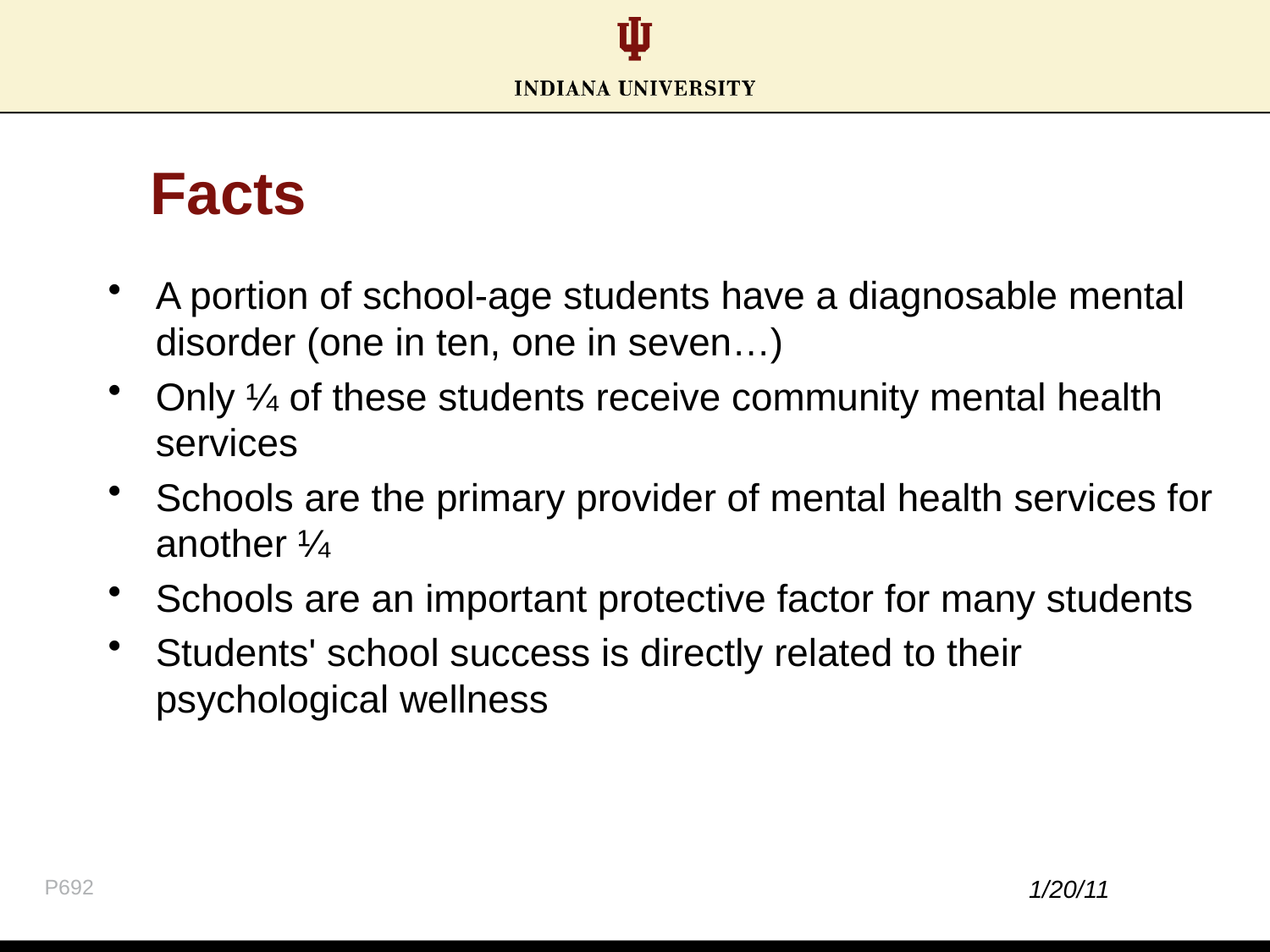

# Facts
A portion of school-age students have a diagnosable mental disorder (one in ten, one in seven…)
Only ¼ of these students receive community mental health services
Schools are the primary provider of mental health services for another ¼
Schools are an important protective factor for many students
Students' school success is directly related to their psychological wellness
P692
1/20/11